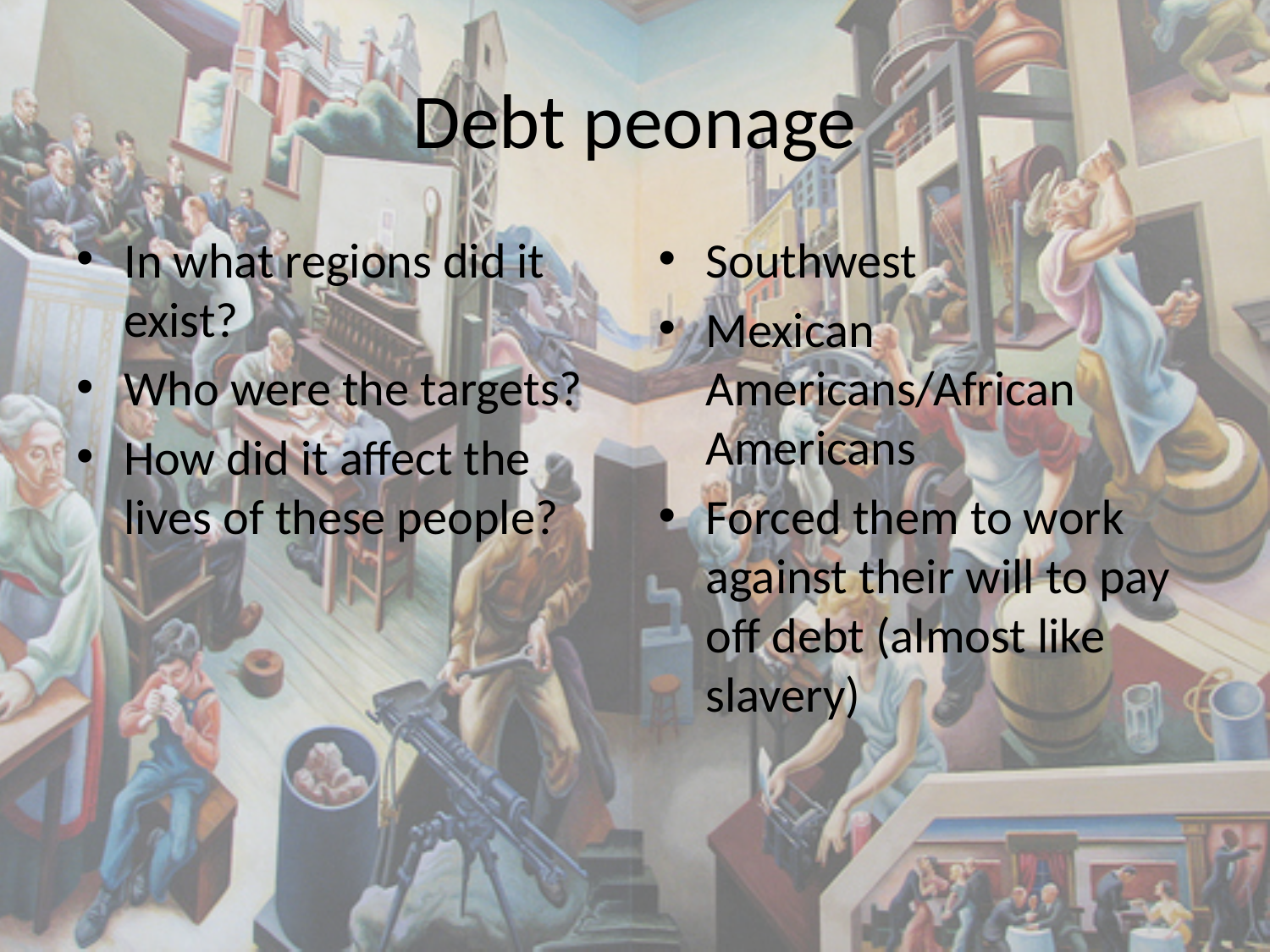

# Debt peonage
In what regions did it exist?
Who were the targets?
How did it affect the lives of these people?
Southwest
Mexican Americans/African Americans
Forced them to work against their will to pay off debt (almost like slavery)